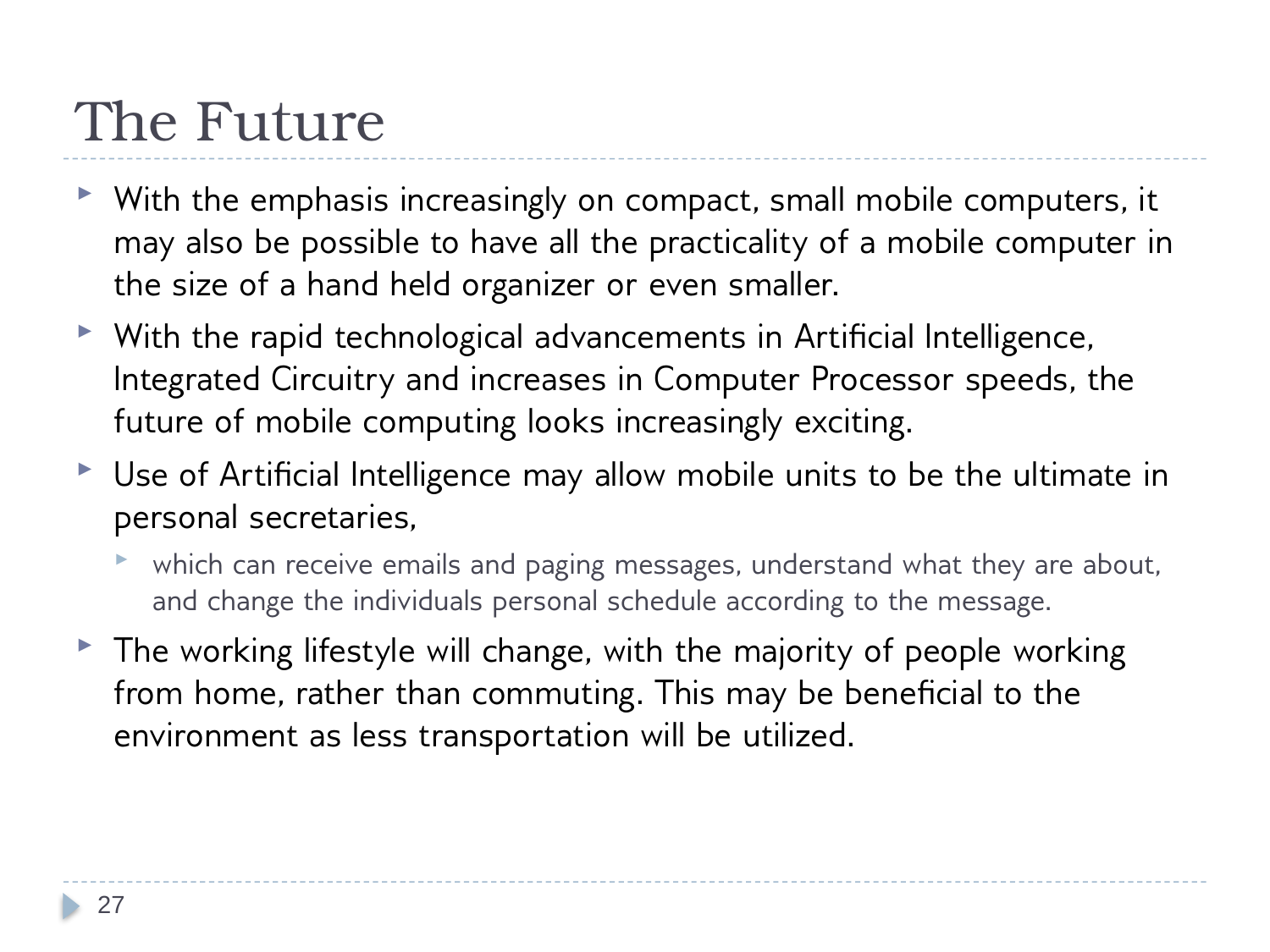

# The Future
With the emphasis increasingly on compact, small mobile computers, it may also be possible to have all the practicality of a mobile computer in the size of a hand held organizer or even smaller.
With the rapid technological advancements in Artificial Intelligence, Integrated Circuitry and increases in Computer Processor speeds, the future of mobile computing looks increasingly exciting.
Use of Artificial Intelligence may allow mobile units to be the ultimate in personal secretaries,
which can receive emails and paging messages, understand what they are about, and change the individuals personal schedule according to the message.
The working lifestyle will change, with the majority of people working from home, rather than commuting. This may be beneficial to the environment as less transportation will be utilized.
27